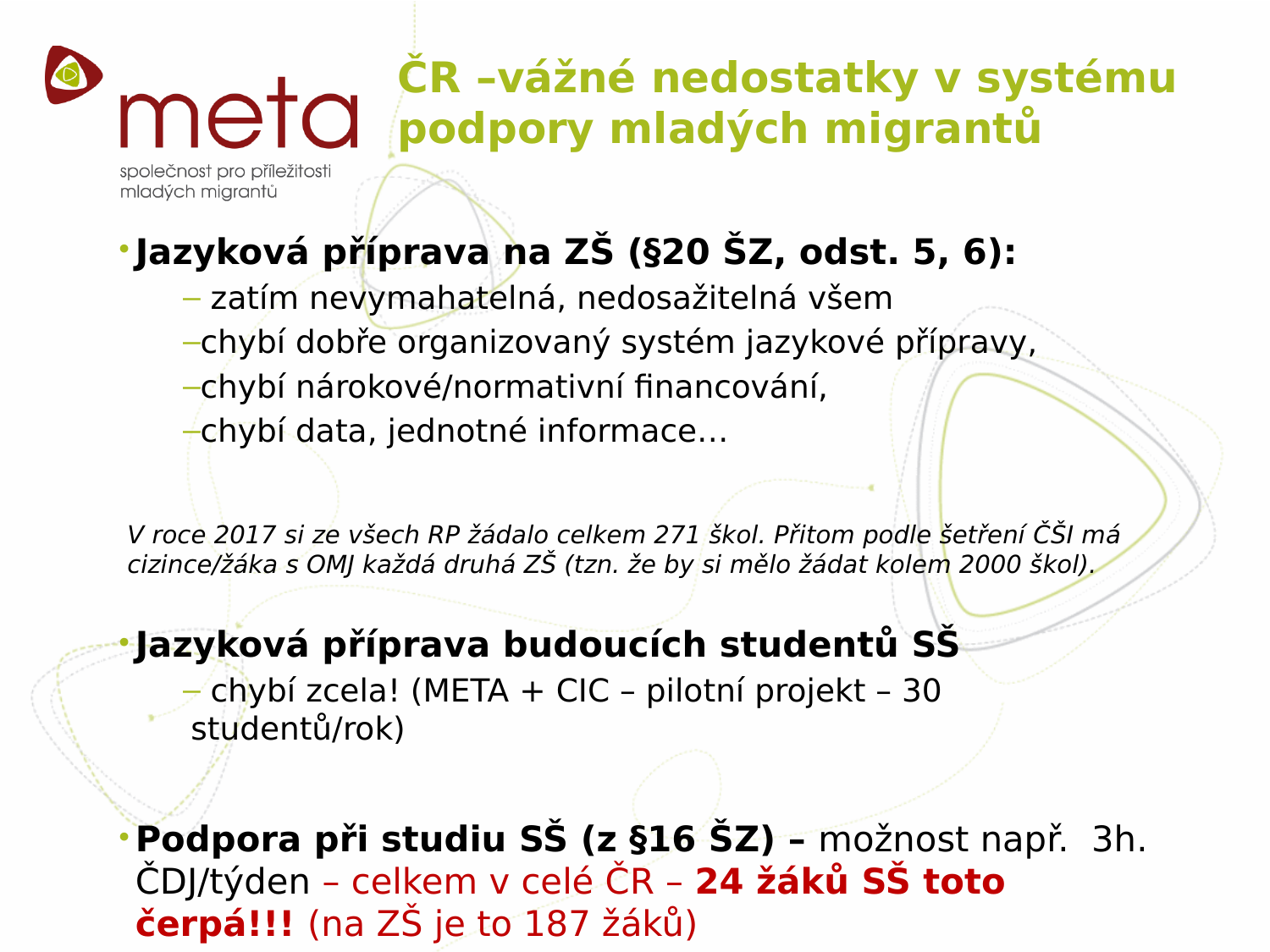

# ČR –vážné nedostatky v systému podpory mladých migrantů
Jazyková příprava na ZŠ (§20 ŠZ, odst. 5, 6):
 zatím nevymahatelná, nedosažitelná všem
chybí dobře organizovaný systém jazykové přípravy,
chybí nárokové/normativní financování,
chybí data, jednotné informace…

V roce 2017 si ze všech RP žádalo celkem 271 škol. Přitom podle šetření ČŠI má cizince/žáka s OMJ každá druhá ZŠ (tzn. že by si mělo žádat kolem 2000 škol).

Jazyková příprava budoucích studentů SŠ
 chybí zcela! (META + CIC – pilotní projekt – 30 studentů/rok)

Podpora při studiu SŠ (z §16 ŠZ) – možnost např.  3h. ČDJ/týden – celkem v celé ČR – 24 žáků SŠ toto čerpá!!! (na ZŠ je to 187 žáků)